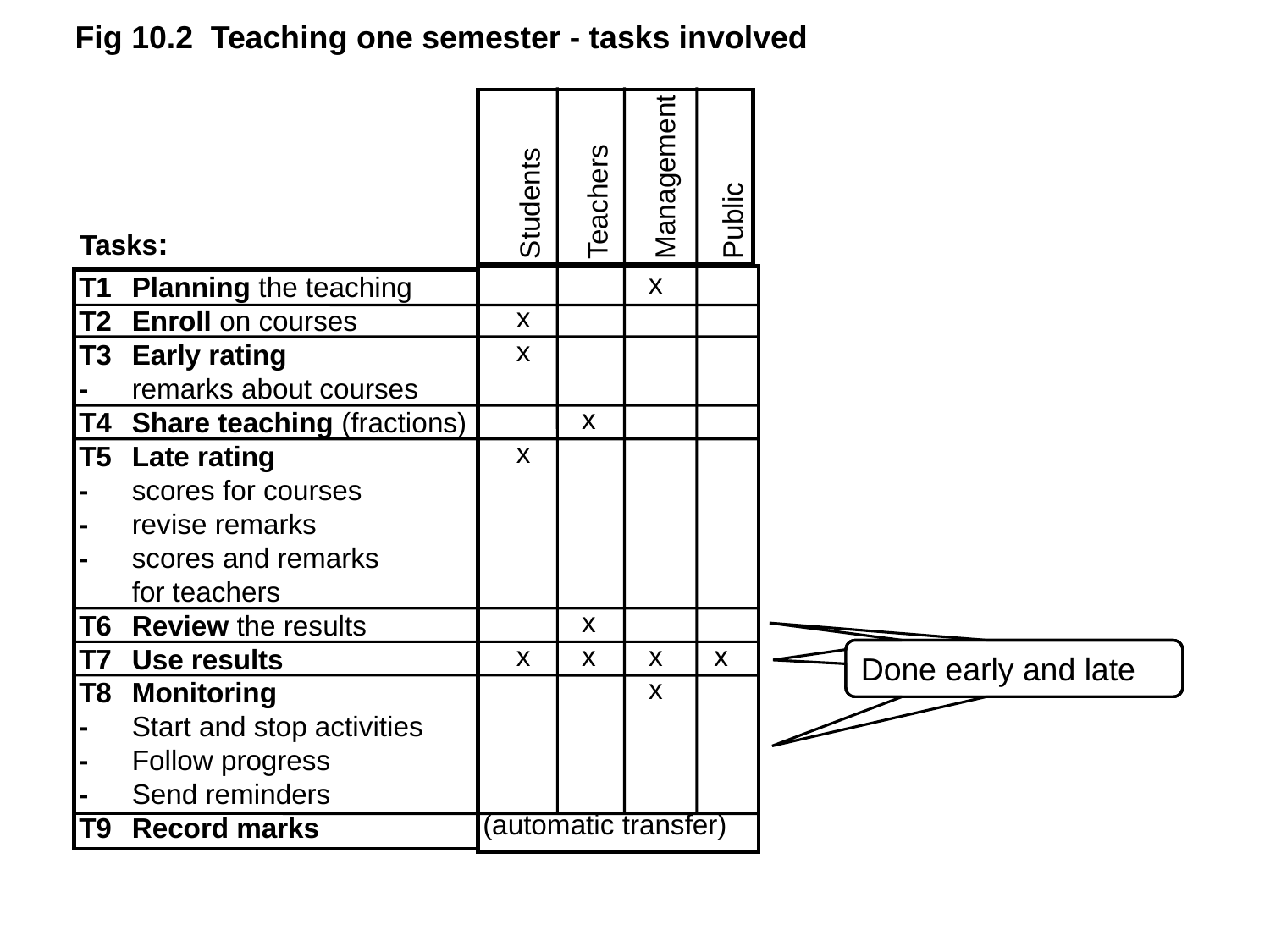

Fig 10.2  Teaching one semester - tasks involved
Students
Teachers
Management
Public

Tasks:
T1	Planning the teaching
T2	Enroll on courses
T3	Early rating
-	remarks about courses
T4	Share teaching (fractions)
T5	Late rating
-	scores for courses
-	revise remarks
-	scores and remarks
	for teachers
T6	Review the results
T7	Use results
T8	Monitoring
-	Start and stop activities
-	Follow progress
-	Send reminders
T9	Record marks
			x
	x
	x

		x
	x

		x
	x	x	x	x
			x

	(automatic transfer)

Done early and late